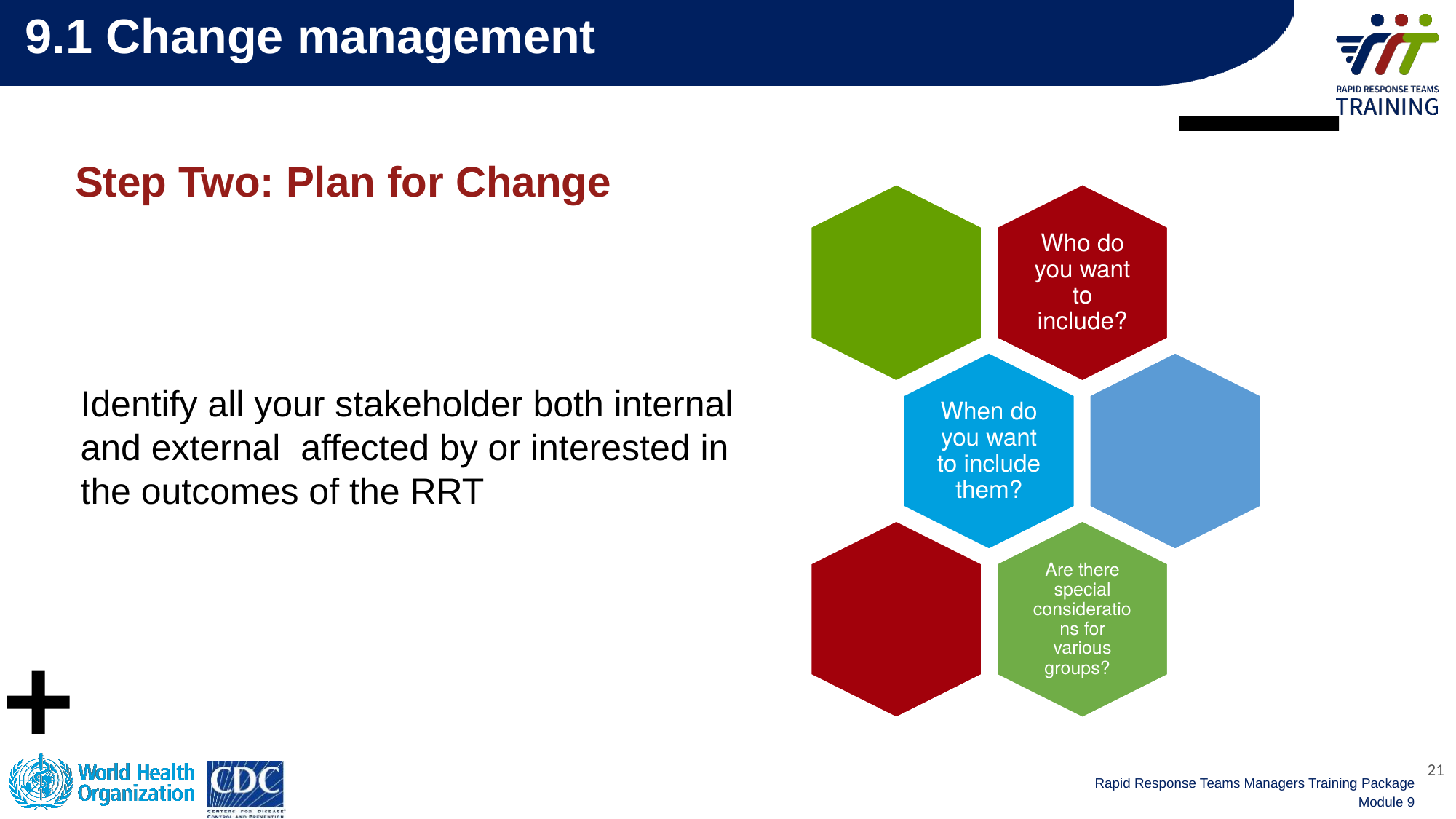

9.1 Change management

# Step Two: Plan for Change
Who do you want to include?

When do you want to include them?

Are there special considerations for various groups?

Identify all your stakeholder both internal and external  affected by or interested in the outcomes of the RRT

21